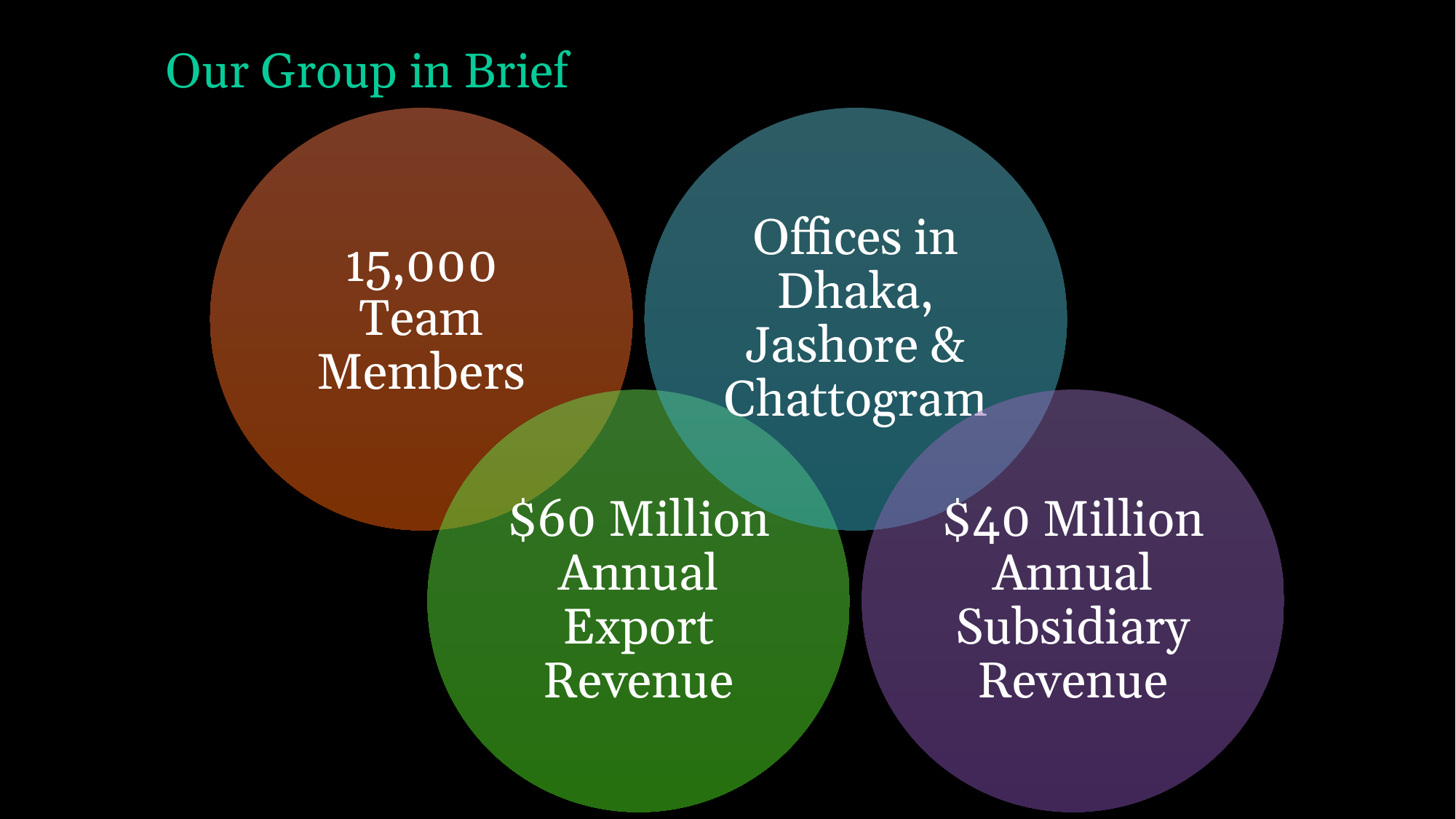

# Our Group in Brief
15,000 Team Members
$60 Million Annual Export Revenue
Offices in Dhaka, Jashore & Chattogram
$40 Million Annual Subsidiary Revenue